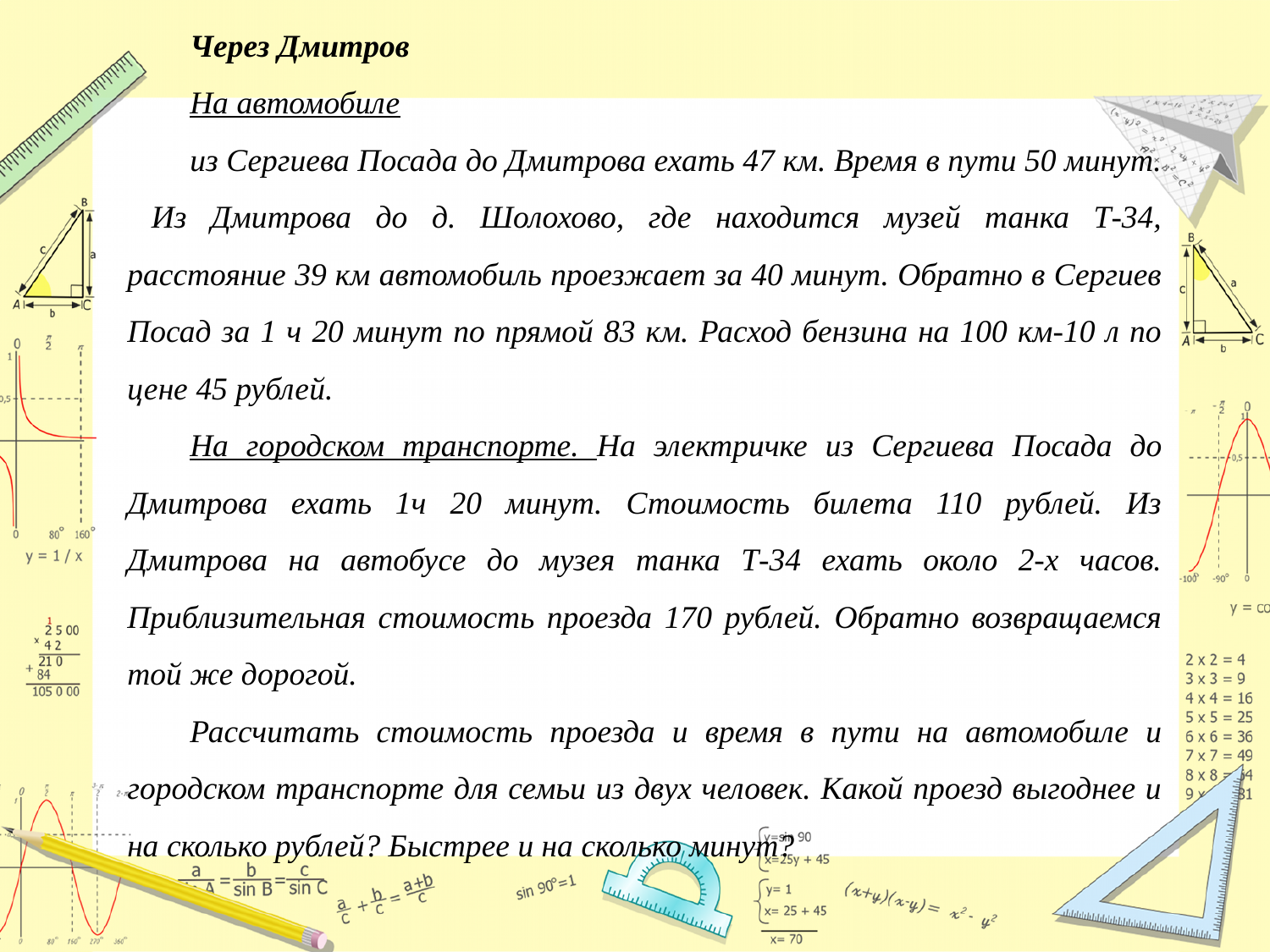

Через Дмитров
На автомобиле
из Сергиева Посада до Дмитрова ехать 47 км. Время в пути 50 минут.  Из Дмитрова до д. Шолохово, где находится музей танка Т-34, расстояние 39 км автомобиль проезжает за 40 минут. Обратно в Сергиев Посад за 1 ч 20 минут по прямой 83 км. Расход бензина на 100 км-10 л по цене 45 рублей.
На городском транспорте. На электричке из Сергиева Посада до Дмитрова ехать 1ч 20 минут. Стоимость билета 110 рублей. Из Дмитрова на автобусе до музея танка Т-34 ехать около 2-х часов. Приблизительная стоимость проезда 170 рублей. Обратно возвращаемся той же дорогой.
Рассчитать стоимость проезда и время в пути на автомобиле и городском транспорте для семьи из двух человек. Какой проезд выгоднее и на сколько рублей? Быстрее и на сколько минут?